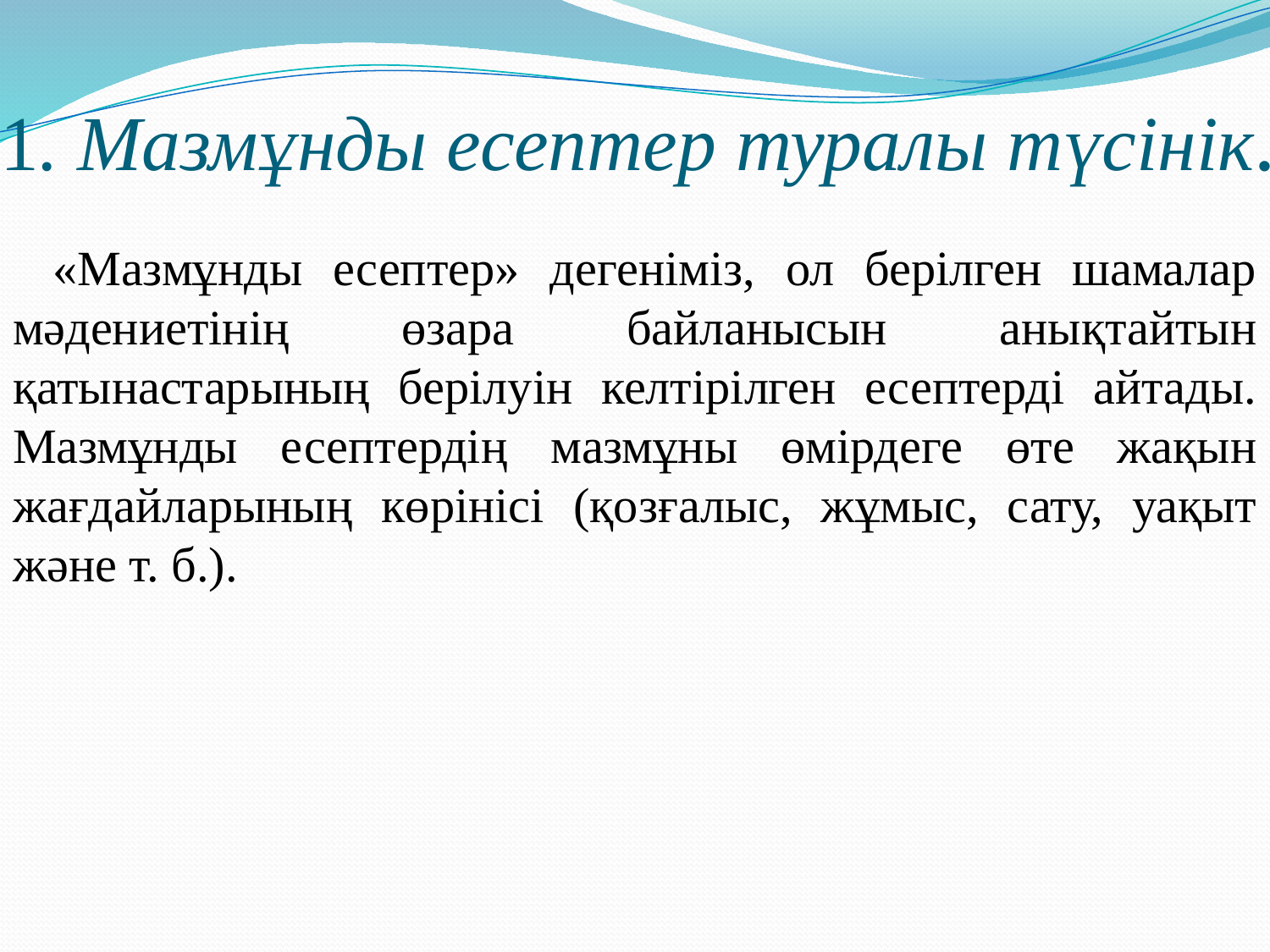

# 1. Мазмұнды есептер туралы түсінік.
«Мазмұнды есептер» дегеніміз, ол берілген шамалар мәдениетінің өзара байланысын анықтайтын қатынастарының берілуін келтірілген есептерді айтады. Мазмұнды есептердің мазмұны өмірдеге өте жақын жағдайларының көрінісі (қозғалыс, жұмыс, сату, уақыт және т. б.).